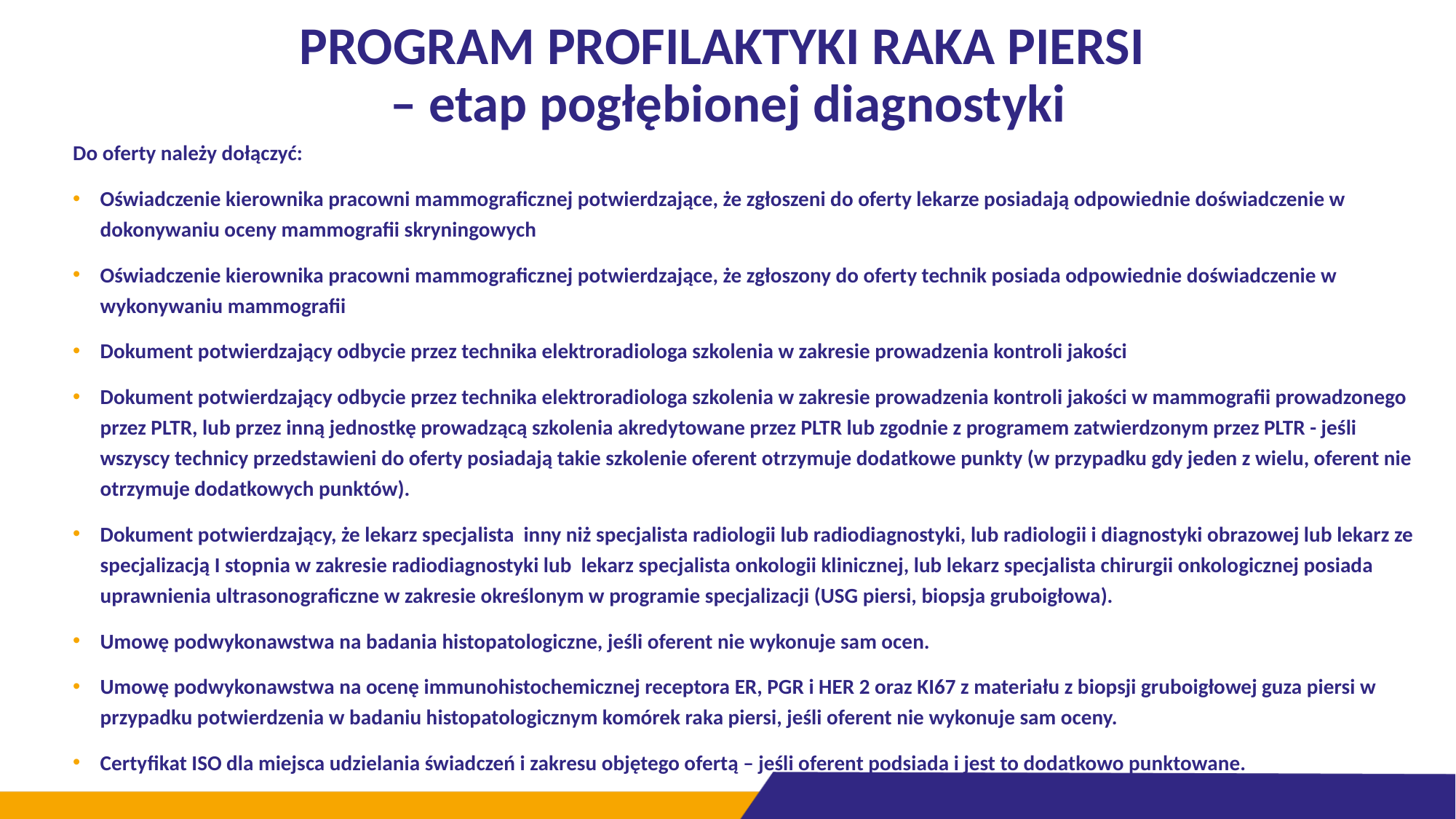

# PROGRAM PROFILAKTYKI RAKA PIERSI – etap pogłębionej diagnostyki
Do oferty należy dołączyć:
Oświadczenie kierownika pracowni mammograficznej potwierdzające, że zgłoszeni do oferty lekarze posiadają odpowiednie doświadczenie w dokonywaniu oceny mammografii skryningowych
Oświadczenie kierownika pracowni mammograficznej potwierdzające, że zgłoszony do oferty technik posiada odpowiednie doświadczenie w wykonywaniu mammografii
Dokument potwierdzający odbycie przez technika elektroradiologa szkolenia w zakresie prowadzenia kontroli jakości
Dokument potwierdzający odbycie przez technika elektroradiologa szkolenia w zakresie prowadzenia kontroli jakości w mammografii prowadzonego przez PLTR, lub przez inną jednostkę prowadzącą szkolenia akredytowane przez PLTR lub zgodnie z programem zatwierdzonym przez PLTR - jeśli wszyscy technicy przedstawieni do oferty posiadają takie szkolenie oferent otrzymuje dodatkowe punkty (w przypadku gdy jeden z wielu, oferent nie otrzymuje dodatkowych punktów).
Dokument potwierdzający, że lekarz specjalista  inny niż specjalista radiologii lub radiodiagnostyki, lub radiologii i diagnostyki obrazowej lub lekarz ze specjalizacją I stopnia w zakresie radiodiagnostyki lub  lekarz specjalista onkologii klinicznej, lub lekarz specjalista chirurgii onkologicznej posiada uprawnienia ultrasonograficzne w zakresie określonym w programie specjalizacji (USG piersi, biopsja gruboigłowa).
Umowę podwykonawstwa na badania histopatologiczne, jeśli oferent nie wykonuje sam ocen.
Umowę podwykonawstwa na ocenę immunohistochemicznej receptora ER, PGR i HER 2 oraz KI67 z materiału z biopsji gruboigłowej guza piersi w przypadku potwierdzenia w badaniu histopatologicznym komórek raka piersi, jeśli oferent nie wykonuje sam oceny.
Certyfikat ISO dla miejsca udzielania świadczeń i zakresu objętego ofertą – jeśli oferent podsiada i jest to dodatkowo punktowane.